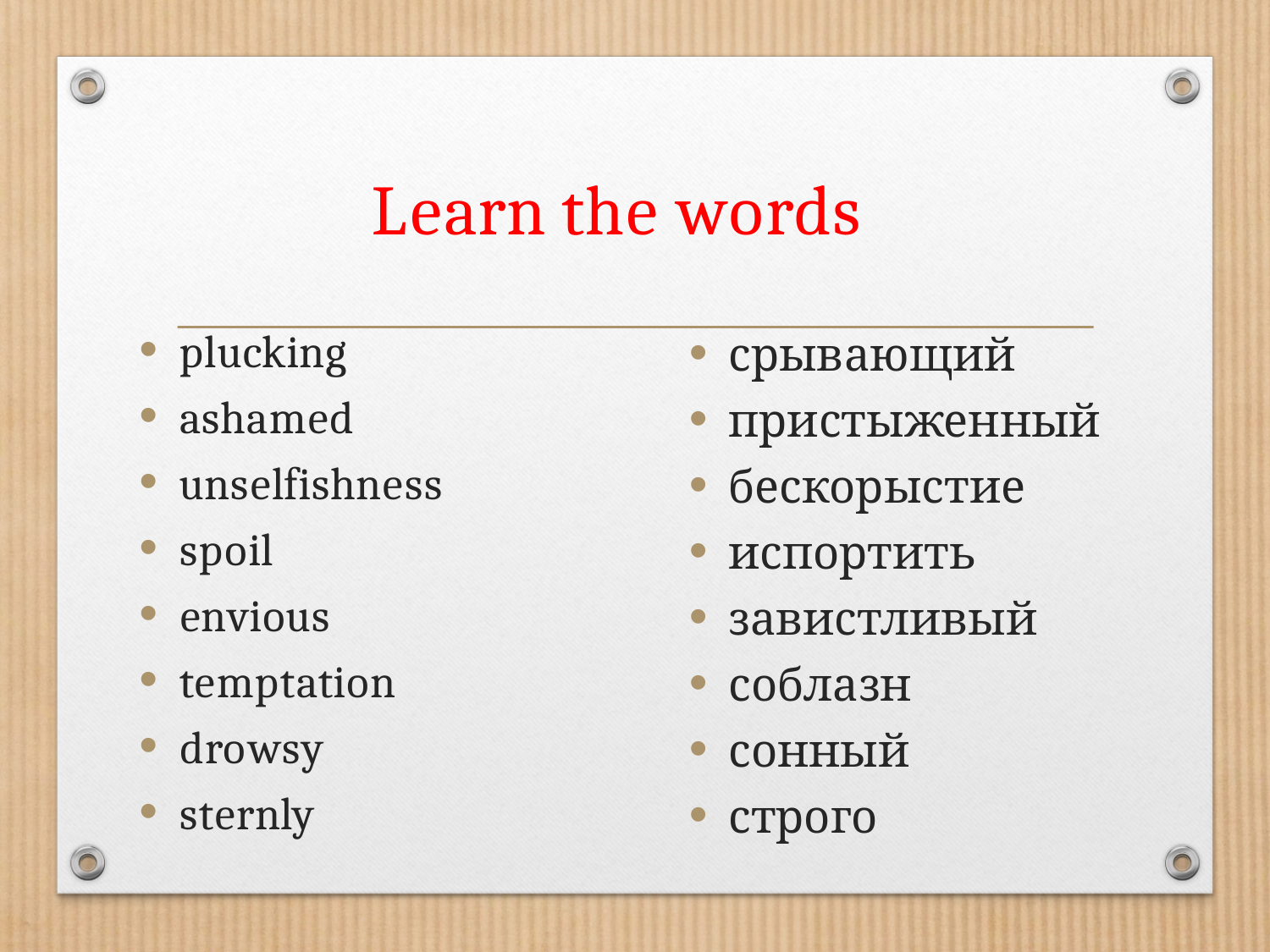

Learn the words
plucking
ashamed
unselfishness
spoil
envious
temptation
drowsy
sternly

срывающий
пристыженный
бескорыстие
испортить
завистливый
соблазн
сонный
строго